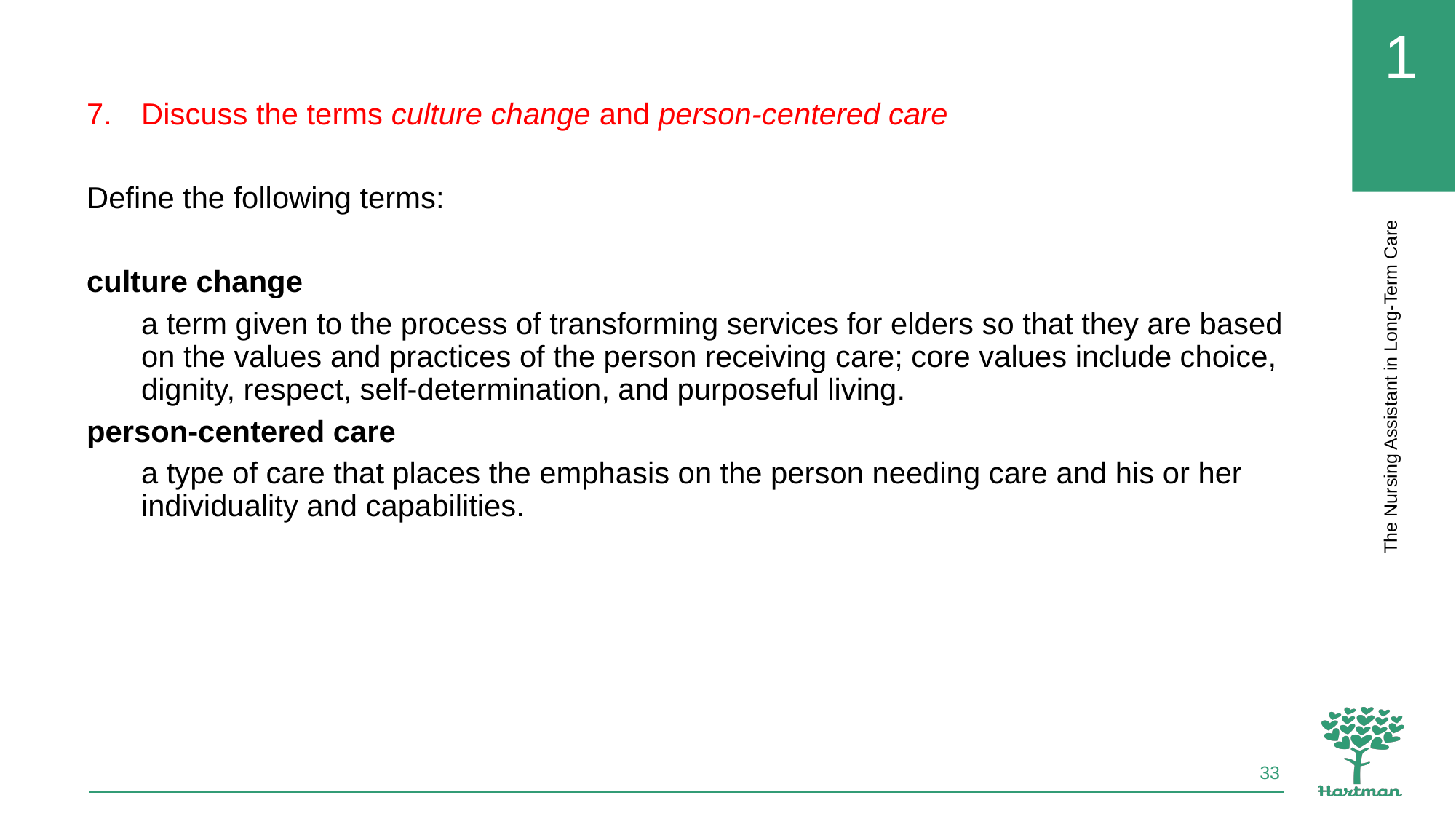

Discuss the terms culture change and person-centered care

Define the following terms:

culture change
a term given to the process of transforming services for elders so that they are based on the values and practices of the person receiving care; core values include choice, dignity, respect, self-determination, and purposeful living.
person-centered care
a type of care that places the emphasis on the person needing care and his or her individuality and capabilities.

33